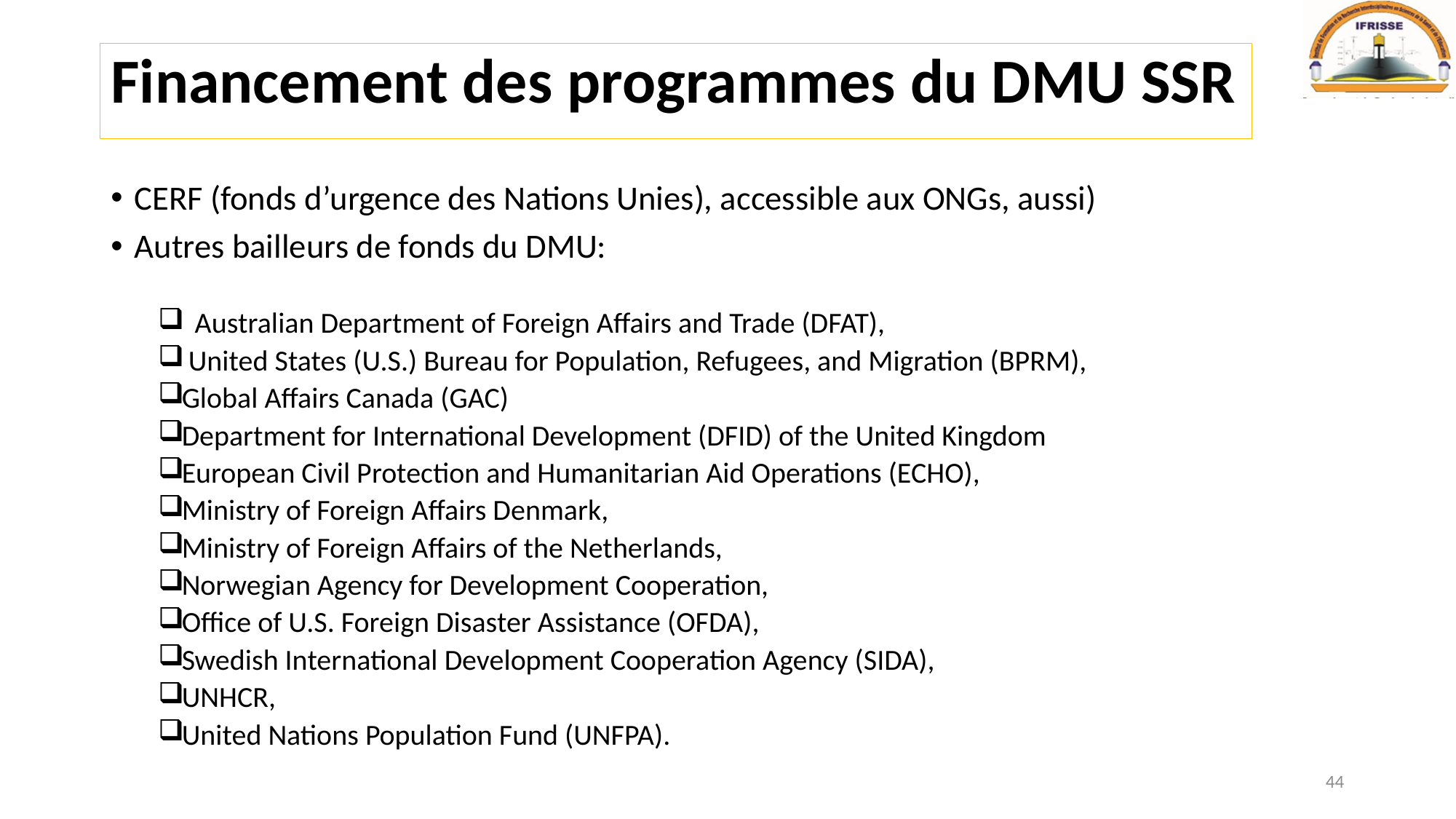

# Financement des programmes du DMU SSR
CERF (fonds d’urgence des Nations Unies), accessible aux ONGs, aussi)
Autres bailleurs de fonds du DMU:
  Australian Department of Foreign Affairs and Trade (DFAT),
 United States (U.S.) Bureau for Population, Refugees, and Migration (BPRM),
Global Affairs Canada (GAC)
Department for International Development (DFID) of the United Kingdom
European Civil Protection and Humanitarian Aid Operations (ECHO),
Ministry of Foreign Affairs Denmark,
Ministry of Foreign Affairs of the Netherlands,
Norwegian Agency for Development Cooperation,
Office of U.S. Foreign Disaster Assistance (OFDA),
Swedish International Development Cooperation Agency (SIDA),
UNHCR,
United Nations Population Fund (UNFPA).
44